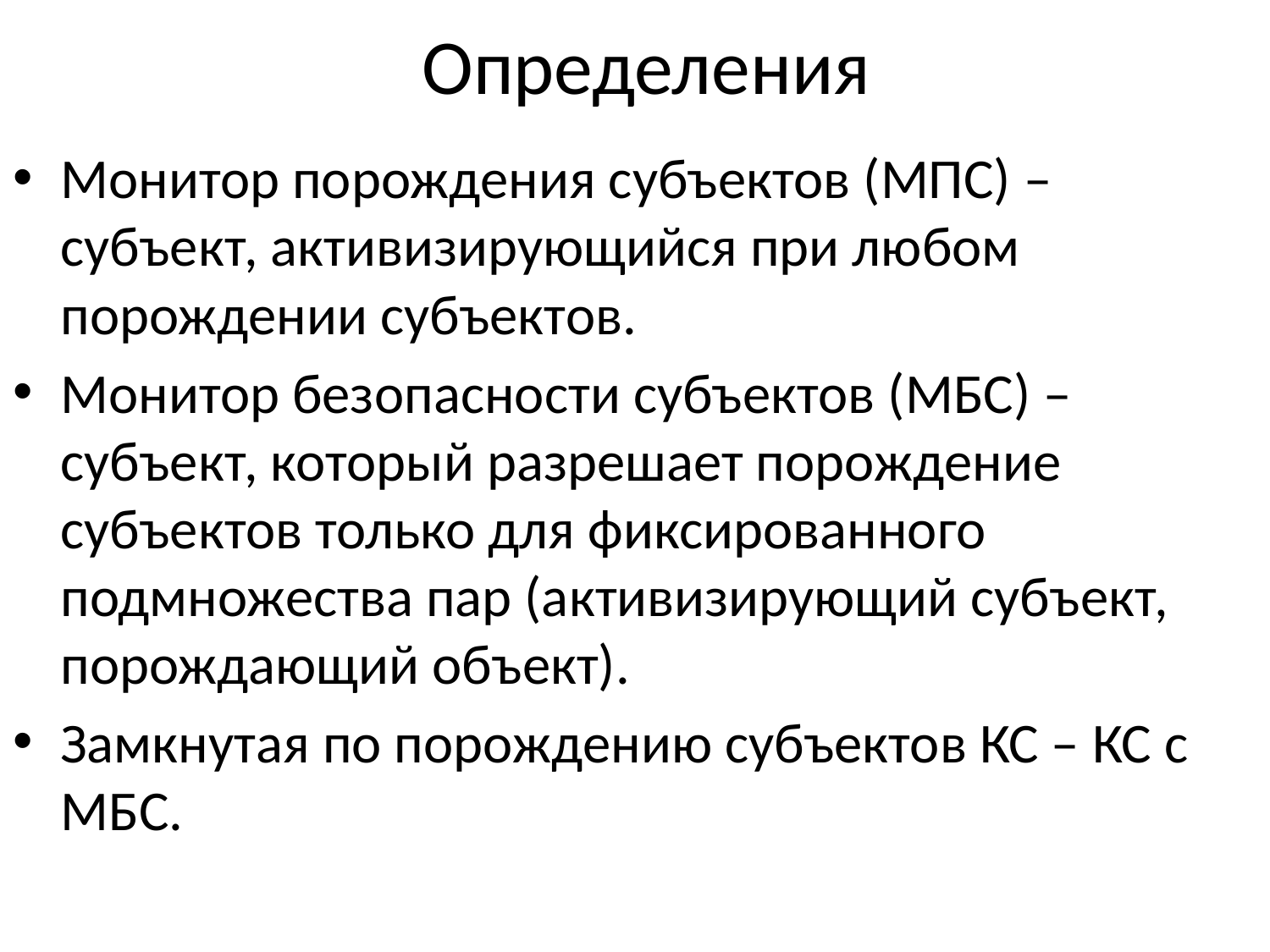

# Определения
Монитор порождения субъектов (МПС) – субъект, активизирующийся при любом порождении субъектов.
Монитор безопасности субъектов (МБС) – субъект, который разрешает порождение субъектов только для фиксированного подмножества пар (активизирующий субъект, порождающий объект).
Замкнутая по порождению субъектов КС – КС с МБС.